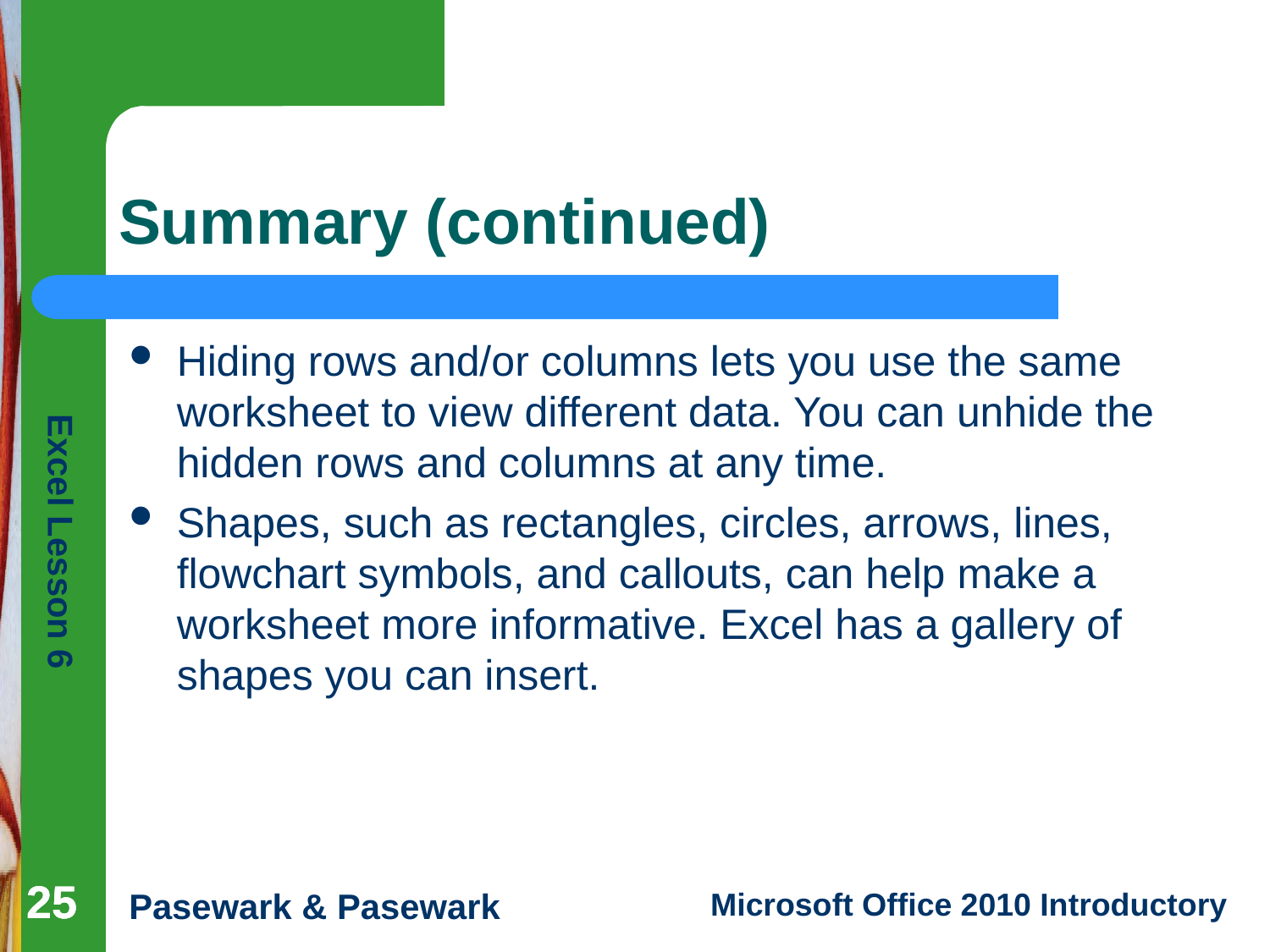

# Summary (continued)
Hiding rows and/or columns lets you use the same worksheet to view different data. You can unhide the hidden rows and columns at any time.
Shapes, such as rectangles, circles, arrows, lines, flowchart symbols, and callouts, can help make a worksheet more informative. Excel has a gallery of shapes you can insert.
25
25
25